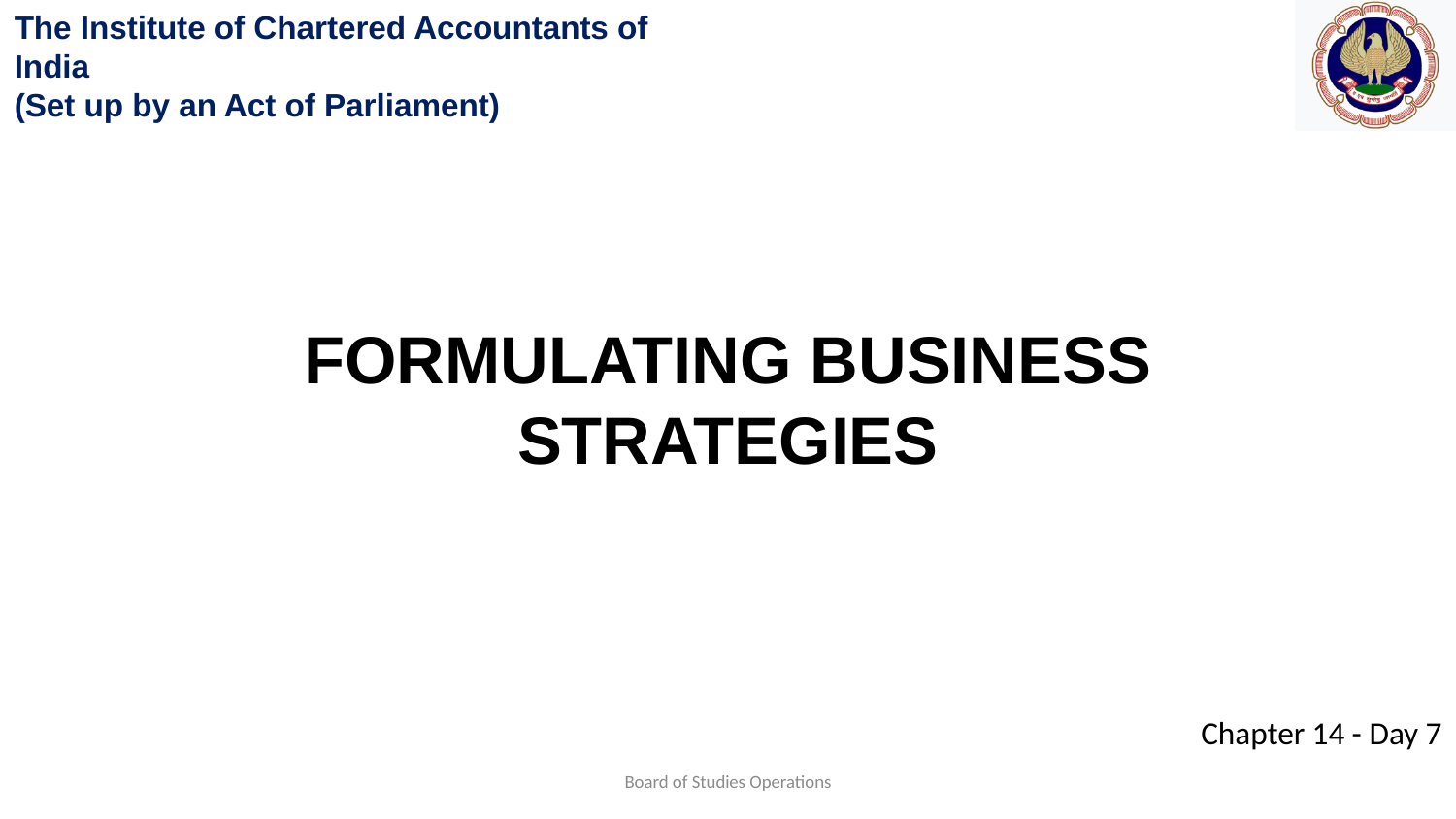

FORMULATING BUSINESS STRATEGIES
Board of Studies Operations